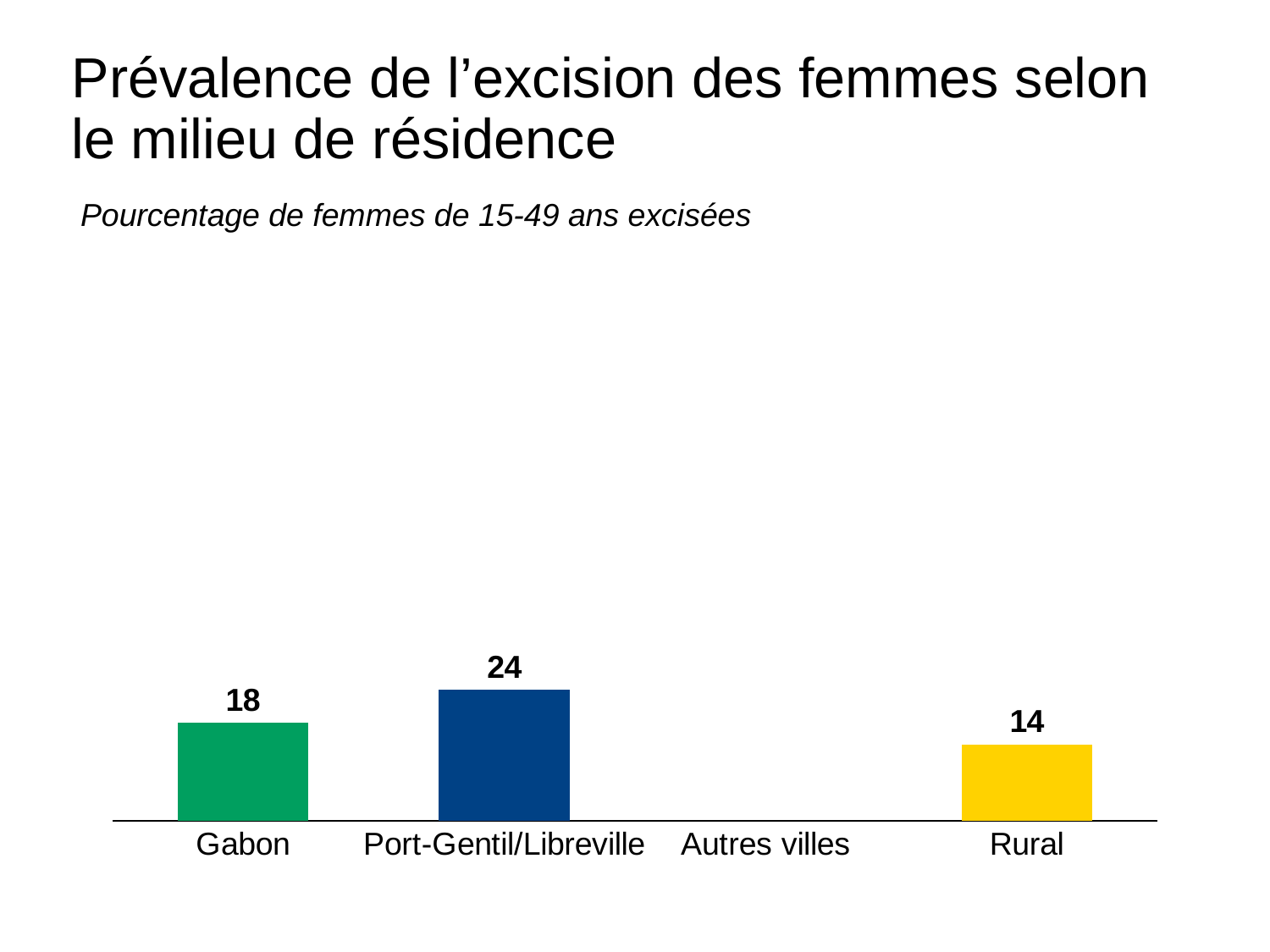

# Prévalence de l’excision des femmes selon le milieu de résidence
 Pourcentage de femmes de 15-49 ans excisées

### Chart

| Category | Gabon |
|---|---|
| Gabon | 18.0 |
| Port-Gentil/Libreville | 24.0 |
| Autres villes | None |
| Rural | 14.0 |